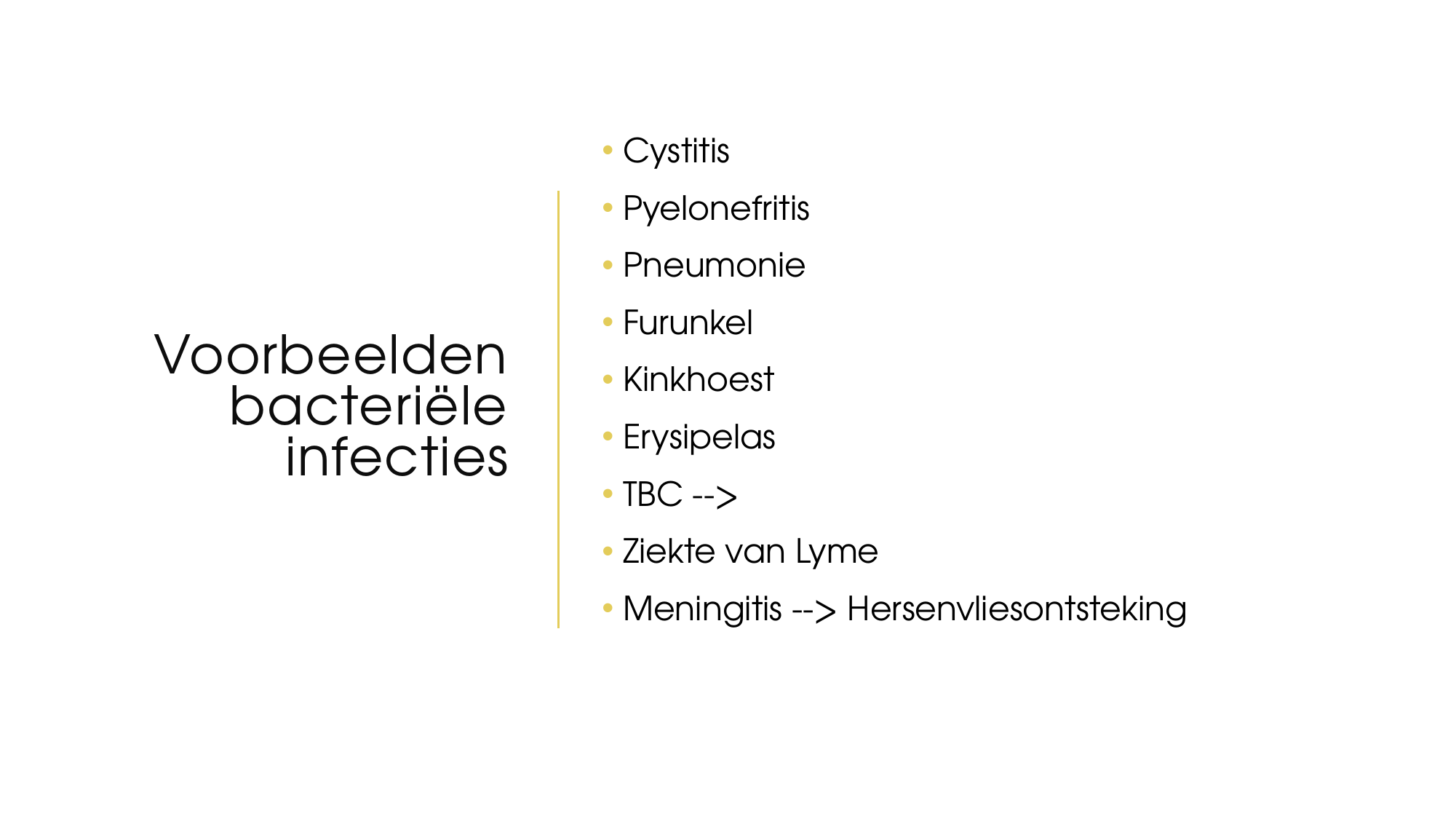

# Voorbeelden bacteriële infecties
 Cystitis
 Pyelonefritis
 Pneumonie
 Furunkel
 Kinkhoest
 Erysipelas
 TBC -->
 Ziekte van Lyme
 Meningitis --> Hersenvliesontsteking